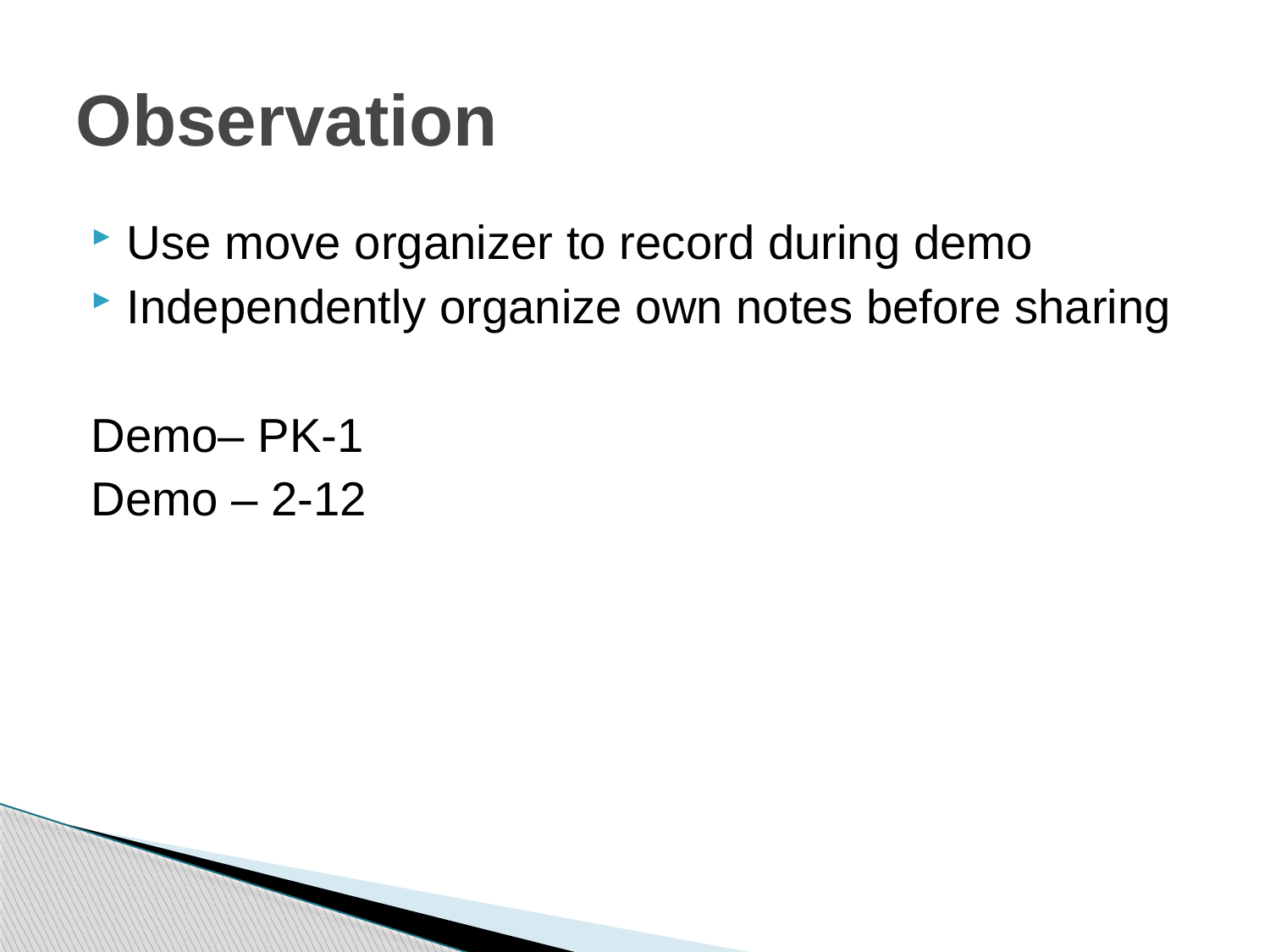

# Observation
Use move organizer to record during demo
Independently organize own notes before sharing

Demo– PK-1
Demo – 2-12